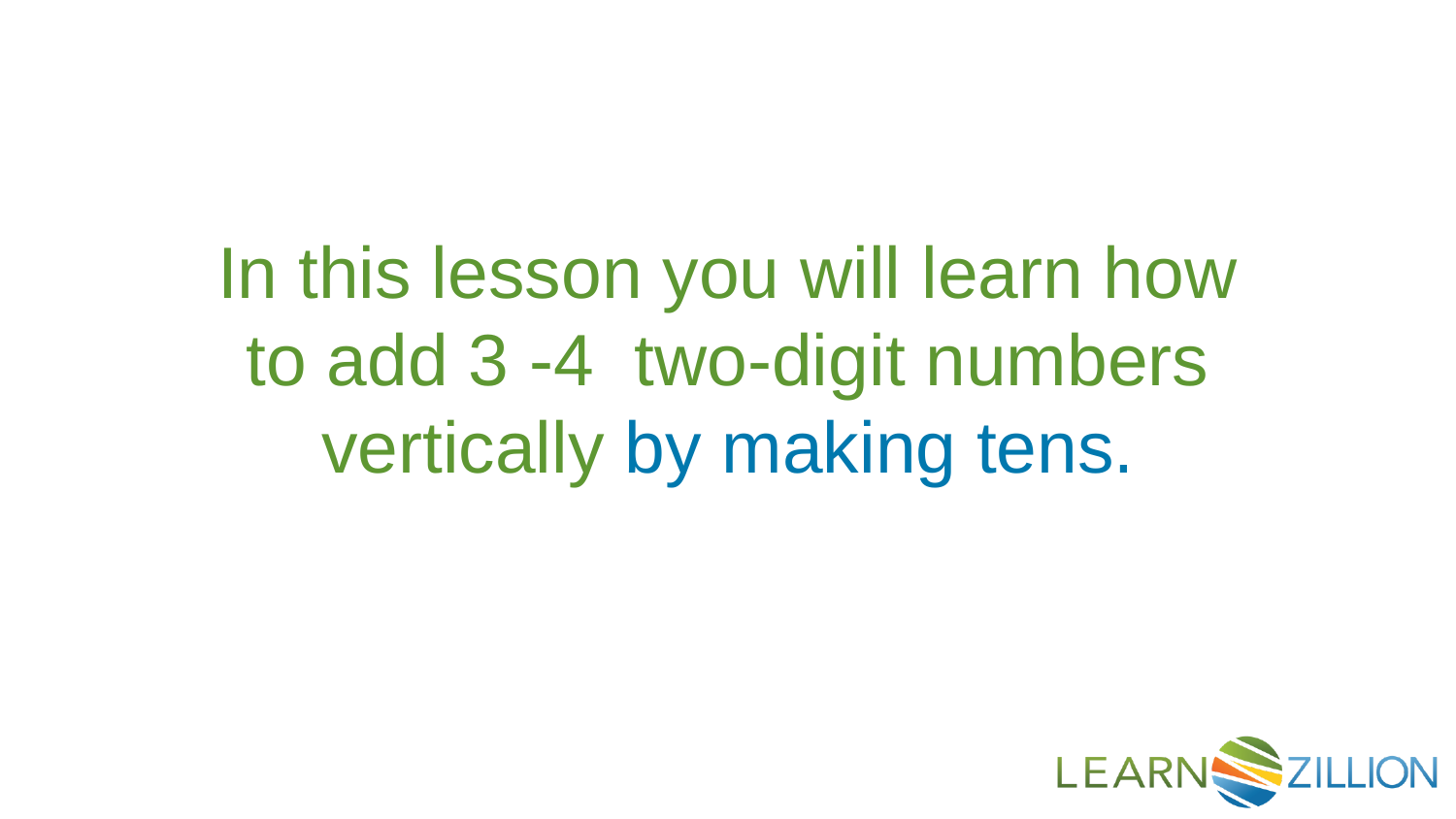

In this lesson you will learn how to add 3 -4  two-digit numbers vertically by making tens.